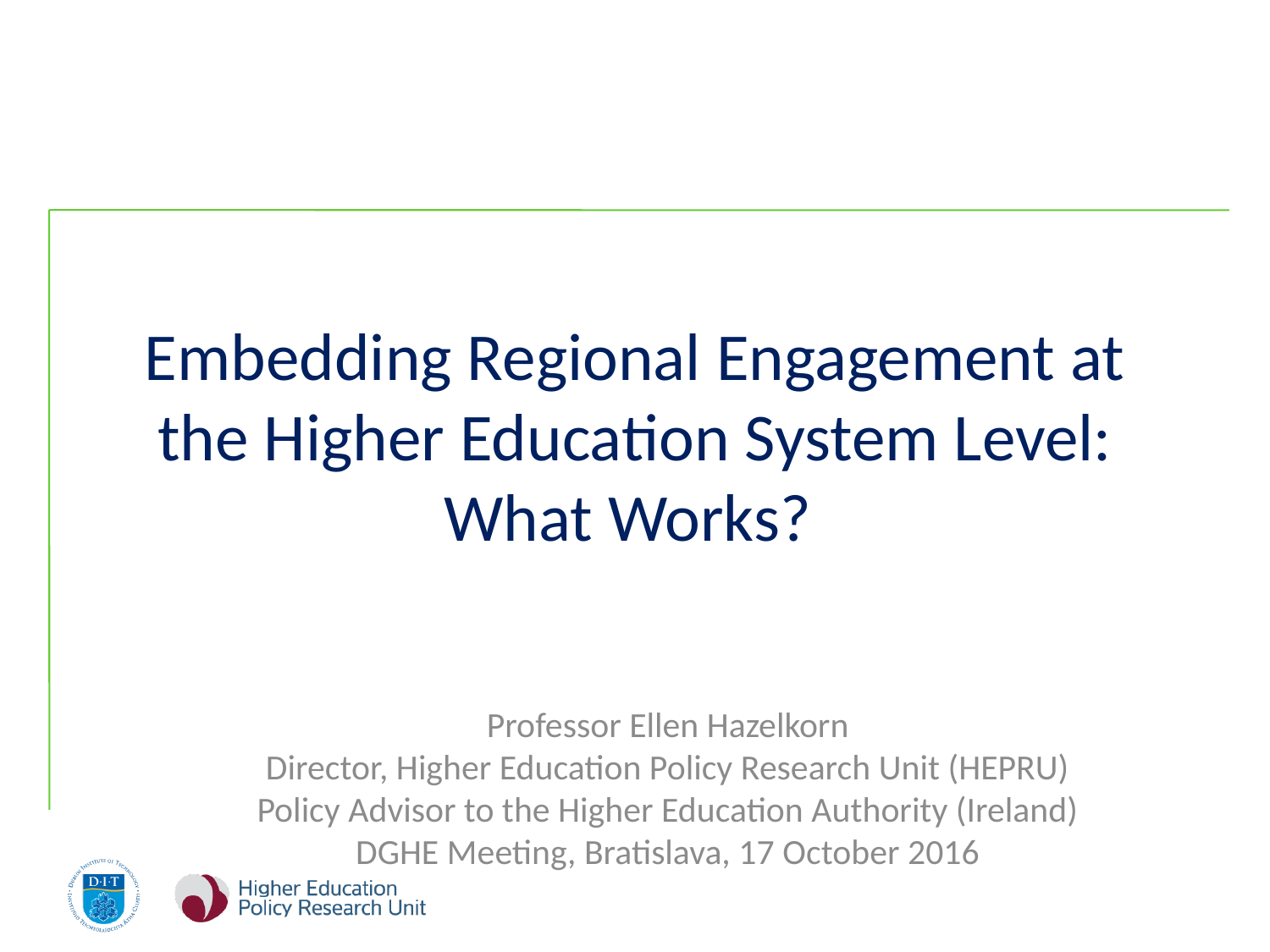

# Embedding Regional Engagement at the Higher Education System Level: What Works?
Professor Ellen Hazelkorn
Director, Higher Education Policy Research Unit (HEPRU)
Policy Advisor to the Higher Education Authority (Ireland)
DGHE Meeting, Bratislava, 17 October 2016